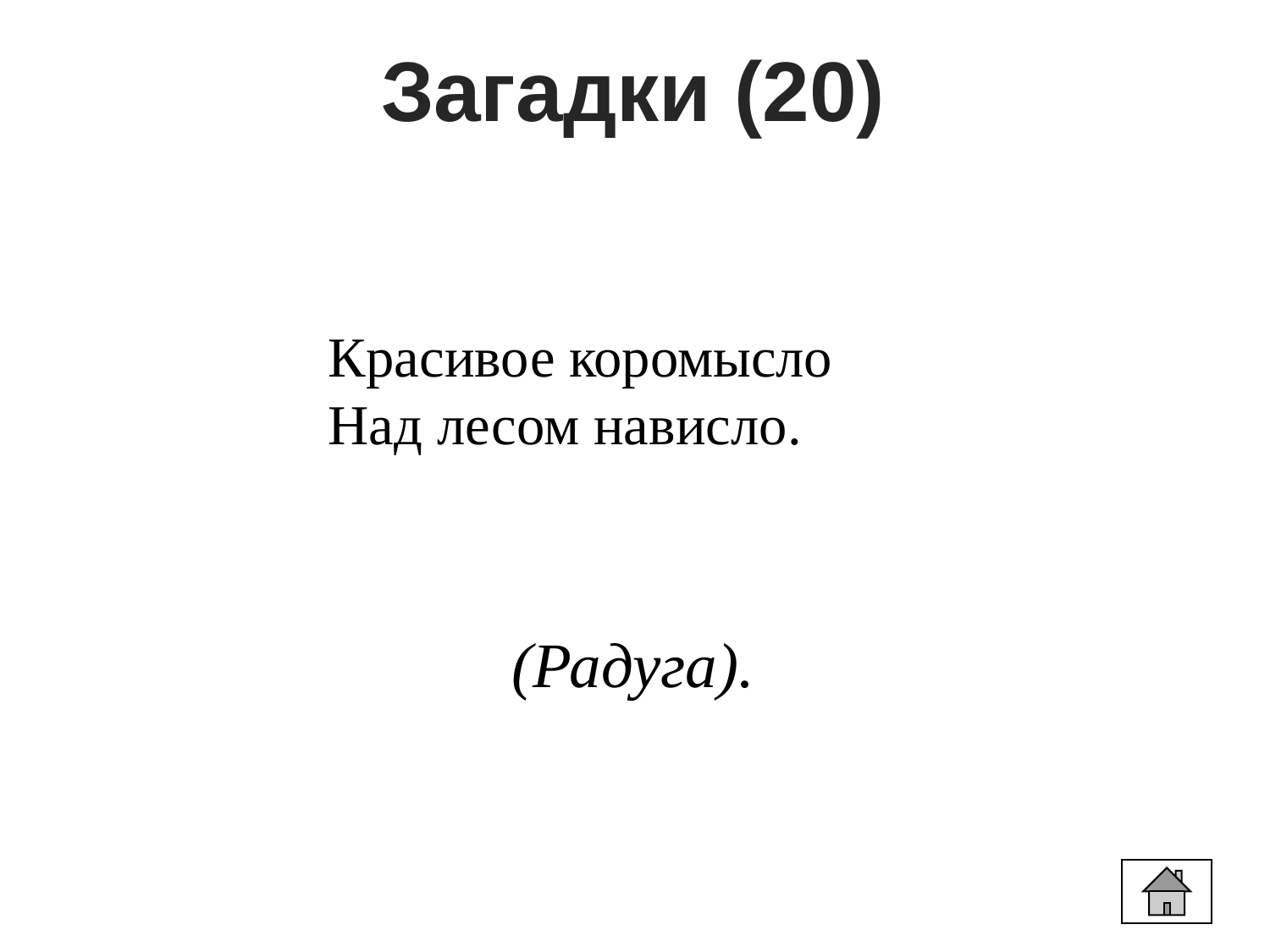

Загадки (20)
Красивое коромысло
Над лесом нависло.
(Радуга).